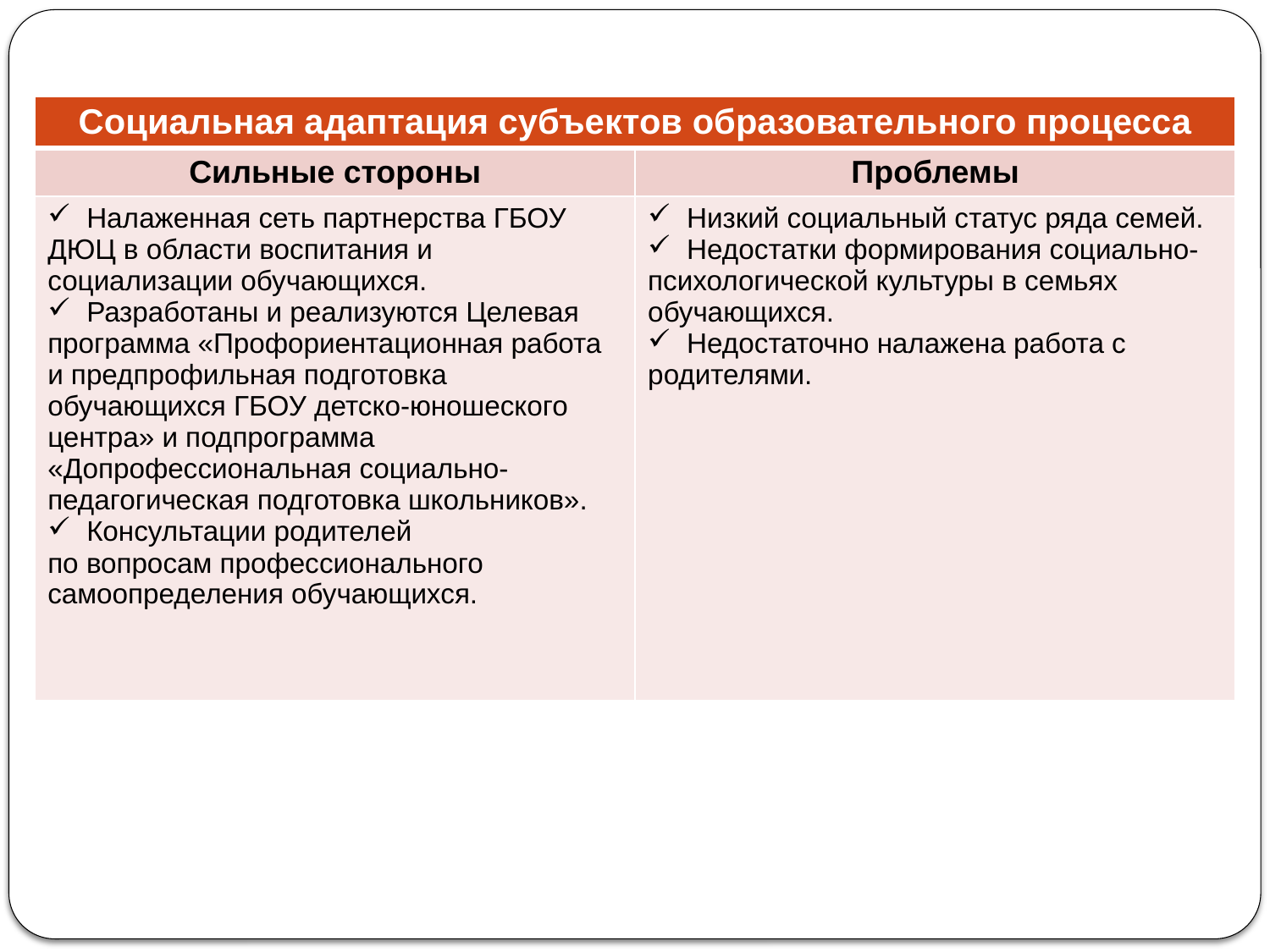

#
| Социальная адаптация субъектов образовательного процесса |  |
| --- | --- |
| Сильные стороны | Проблемы |
| Налаженная сеть партнерства ГБОУ ДЮЦ в области воспитания и социализации обучающихся. Разработаны и реализуются Целевая программа «Профориентационная работа и предпрофильная подготовка обучающихся ГБОУ детско-юношеского центра» и подпрограмма «Допрофессиональная социально-педагогическая подготовка школьников». Консультации родителей по вопросам профессионального самоопределения обучающихся. | Низкий социальный статус ряда семей. Недостатки формирования социально-психологической культуры в семьях обучающихся. Недостаточно налажена работа с родителями. |